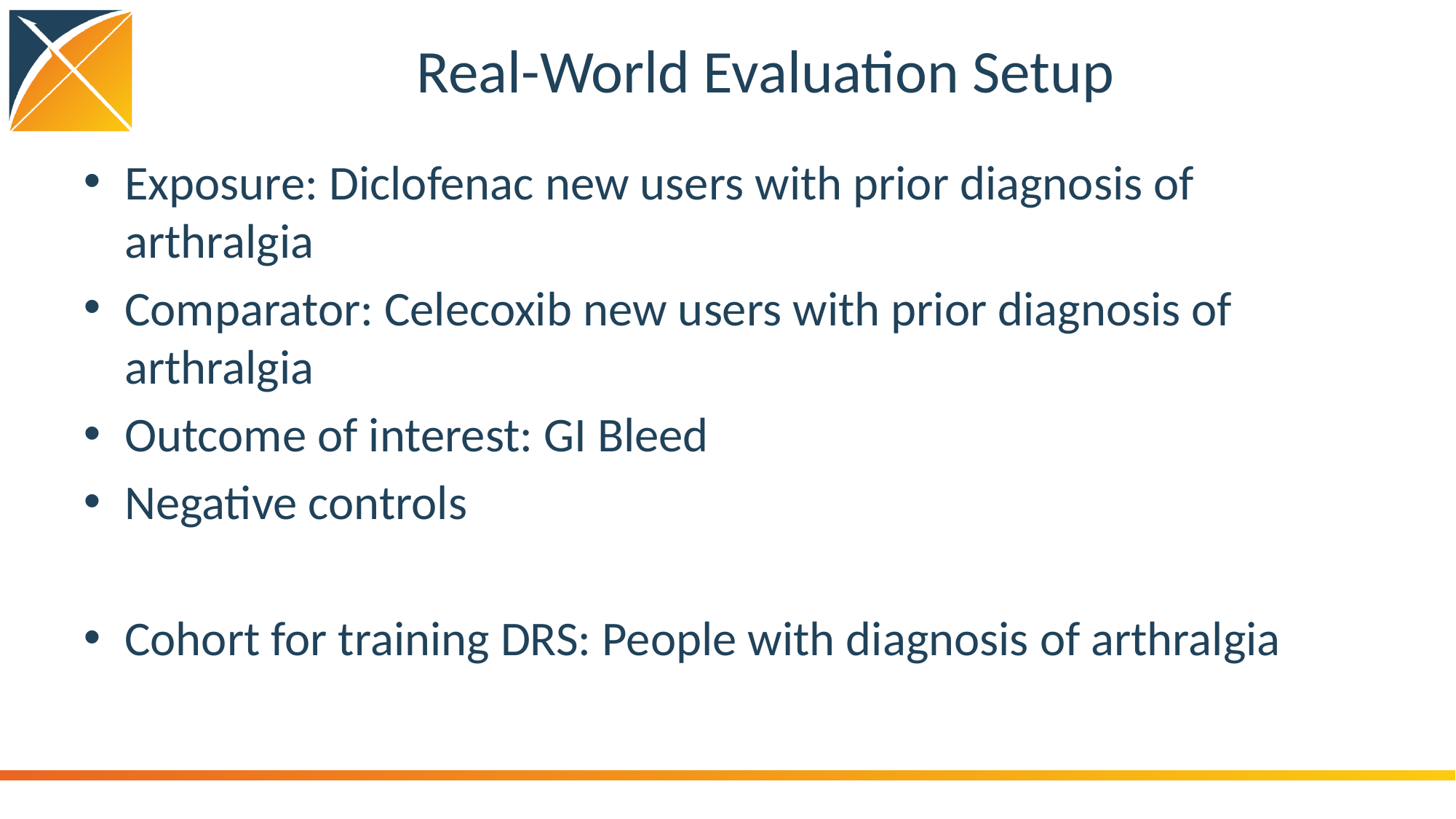

# Real-World Evaluation Setup
Exposure: Diclofenac new users with prior diagnosis of arthralgia
Comparator: Celecoxib new users with prior diagnosis of arthralgia
Outcome of interest: GI Bleed
Negative controls

Cohort for training DRS: People with diagnosis of arthralgia